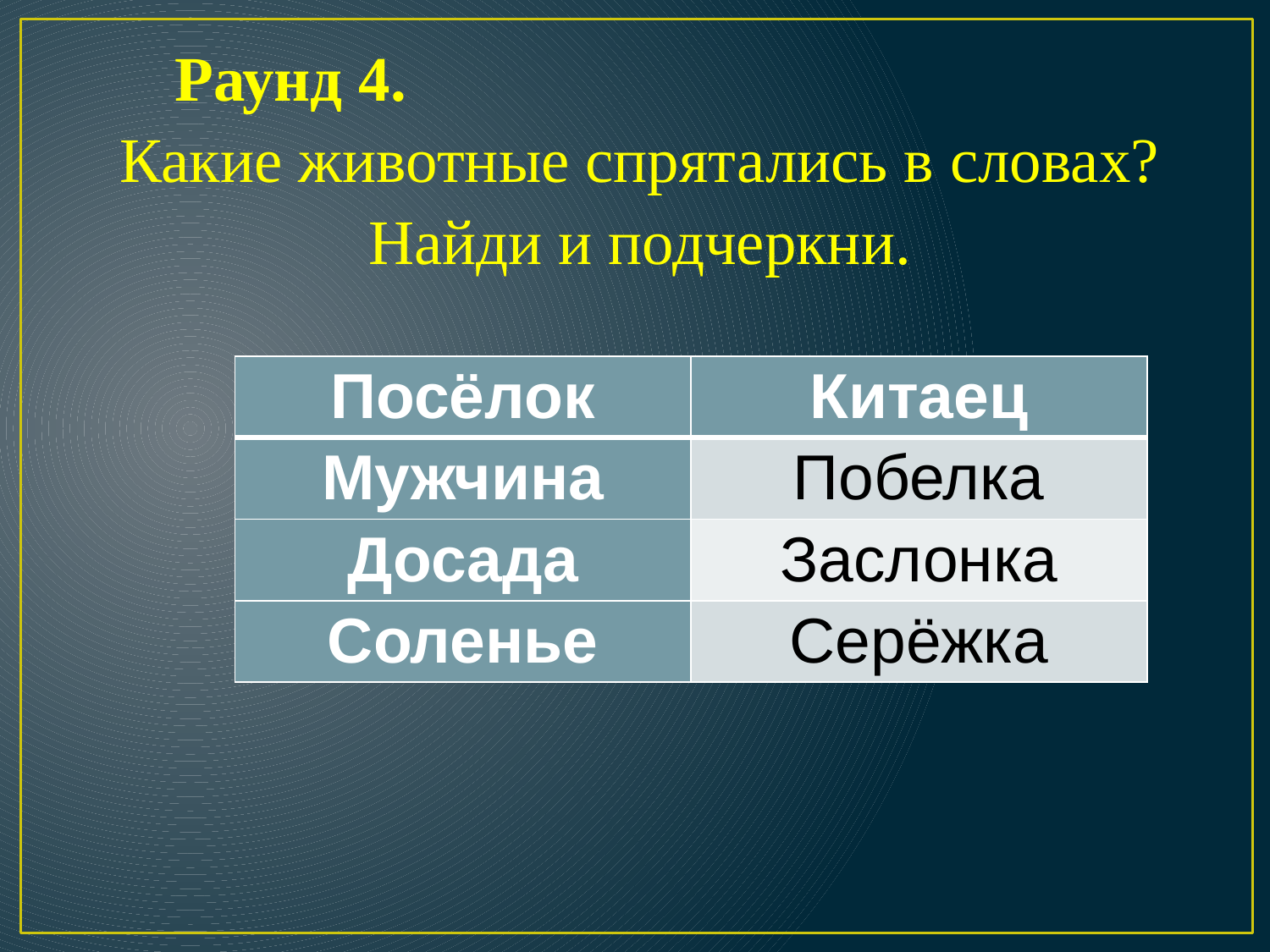

Раунд 4.                                             Какие животные спрятались в словах? Найди и подчеркни.
| Посёлок | Китаец |
| --- | --- |
| Мужчина | Побелка |
| Досада | Заслонка |
| Соленье | Серёжка |